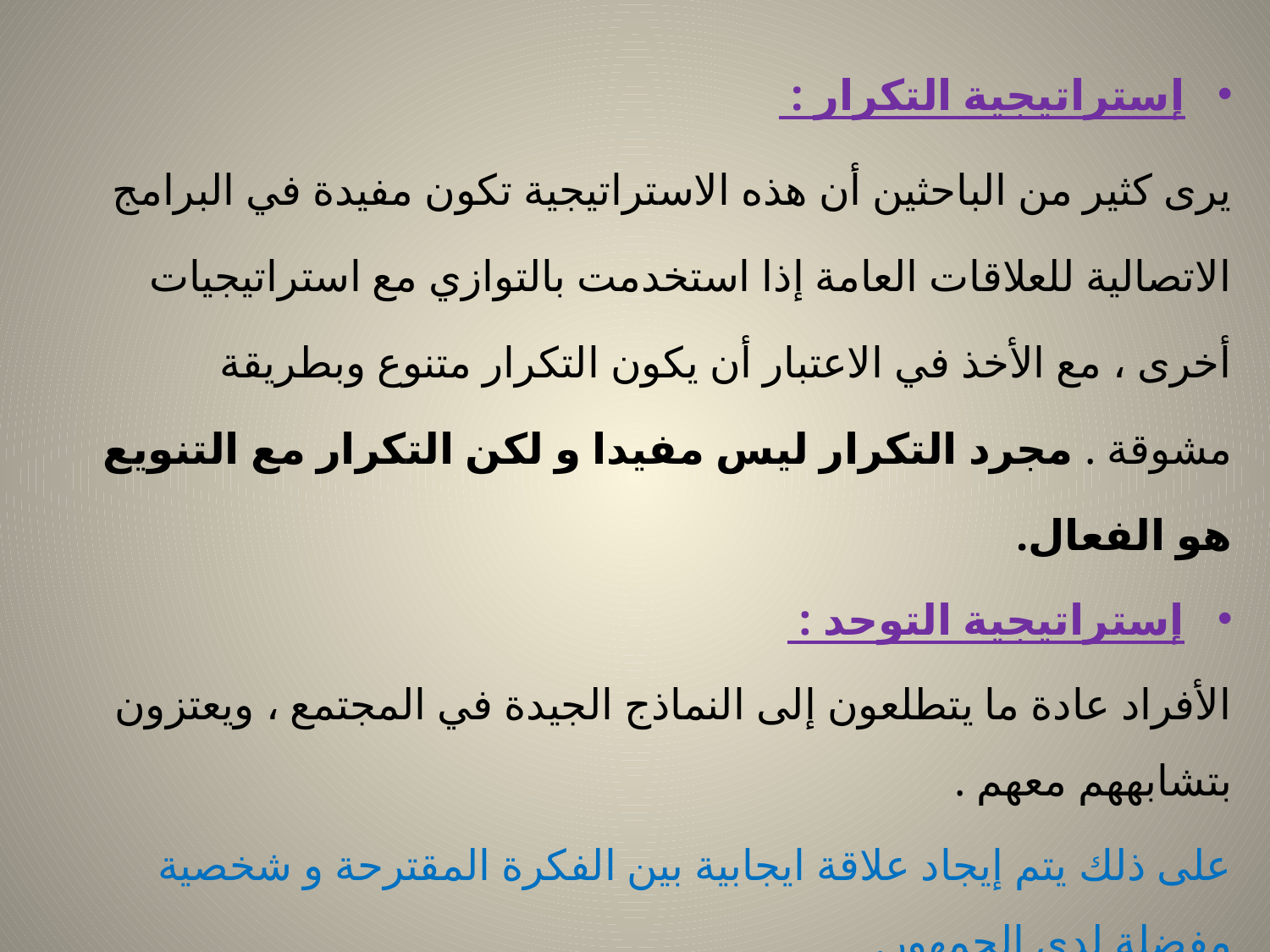

إستراتيجية التكرار :
يرى كثير من الباحثين أن هذه الاستراتيجية تكون مفيدة في البرامج الاتصالية للعلاقات العامة إذا استخدمت بالتوازي مع استراتيجيات أخرى ، مع الأخذ في الاعتبار أن يكون التكرار متنوع وبطريقة مشوقة . مجرد التكرار ليس مفيدا و لكن التكرار مع التنويع هو الفعال.
إستراتيجية التوحد :
الأفراد عادة ما يتطلعون إلى النماذج الجيدة في المجتمع ، ويعتزون بتشابههم معهم .
على ذلك يتم إيجاد علاقة ايجابية بين الفكرة المقترحة و شخصية مفضلة لدى الجمهور.